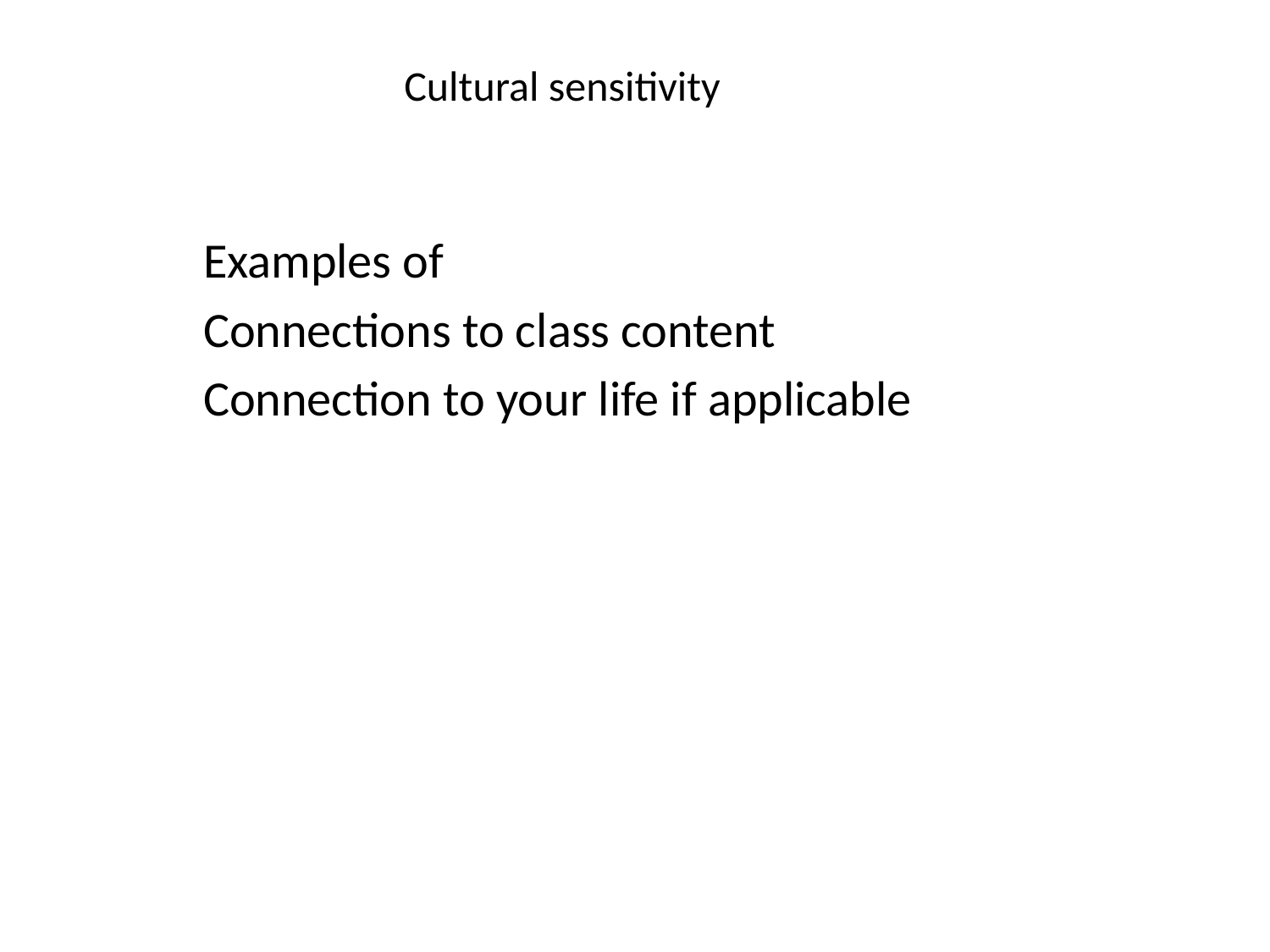

#
Cultural sensitivity
	Examples of
	Connections to class content
	Connection to your life if applicable